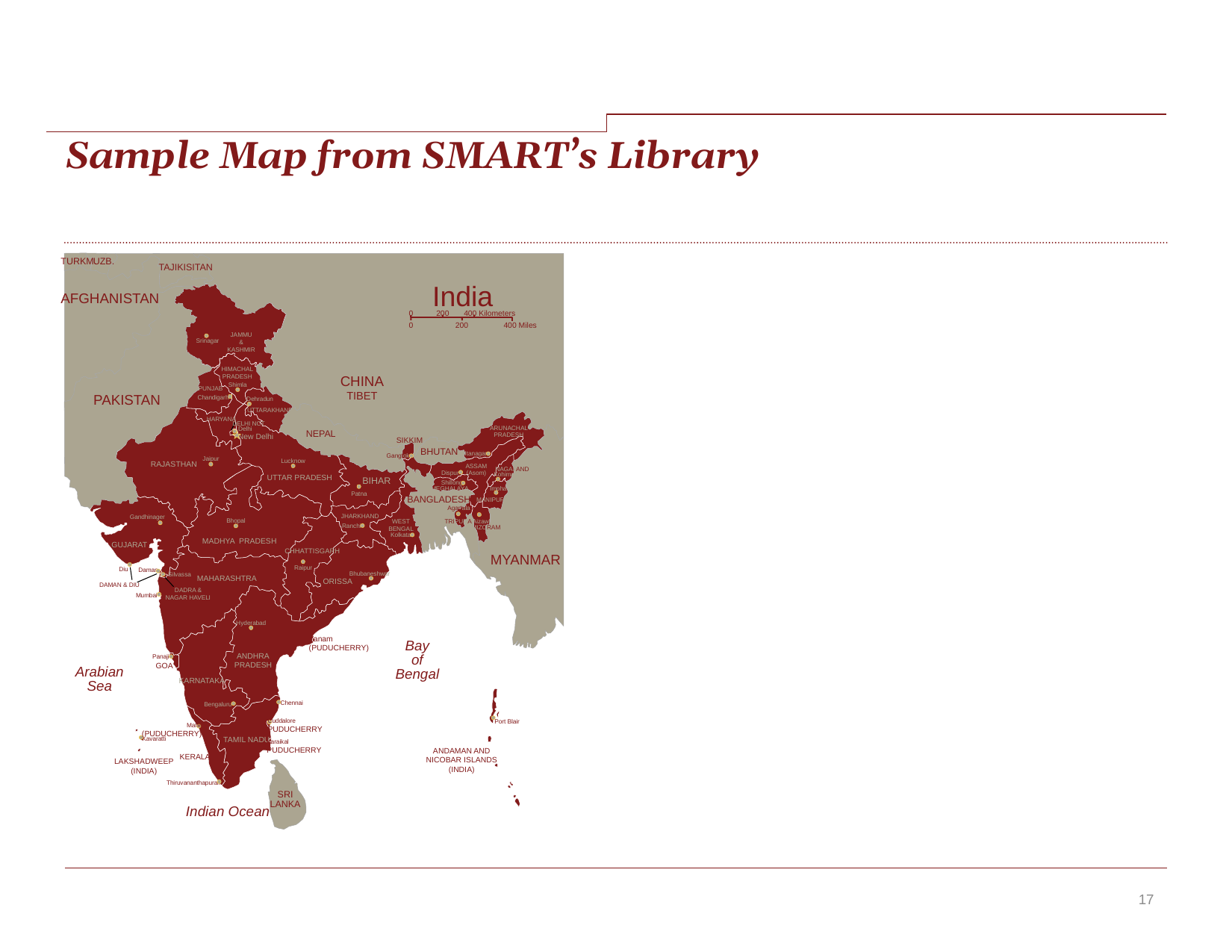

# Sample Map from SMART’s Library

UZB.
TURKM.
TAJIKISITAN
AFGHANISTAN
CHINA
TIBET
PAKISTAN
NEPAL
BHUTAN
BANGLADESH
MYANMAR
SRI
LANKA
India
0
200
400 Kilometers

0
200
400 Miles

JAMMU
&
KASHMIR
HIMACHAL
PRADESH
PUNJAB
UTTARAKHAND
HARYANA
DELHI NCT

ARUNACHAL
PRADESH
SIKKIM
RAJASTHAN
ASSAM
(Asom)
NAGALAND
UTTAR PRADESH
BIHAR
MEGHALAYA
MANIPUR
JHARKHAND
TRIPURA
WEST
BENGAL
MIZORAM
MADHYA  PRADESH
GUJARAT
CHHATTISGARH

MAHARASHTRA

ORISSA

DAMAN & DIU
DADRA &
NAGAR HAVELI
Yanam
(PUDUCHERRY)
ANDHRA
PRADESH
GOA
KARNATAKA
Cuddalore
PUDUCHERRY
Mahe
(PUDUCHERRY)
TAMIL NADU
Karaikal
PUDUCHERRY
ANDAMAN AND
NICOBAR ISLANDS
(INDIA)
KERALA
LAKSHADWEEP
(INDIA)

Srinagar
Shimla
Chandigarh
Dehradun
Delhi
Itanagar
Gangtok
Jaipur
Lucknow
Dispur
Kohima
Shillong
Imphal
Patna
Agartala
Gandhinager
Bhopal
Aizawl
Ranchi
Kolkata
Raipur
Diu
Daman
Bhubaneshwar
Silvassa
Mumbai
Hyderabad
Panaji
Chennai
Bengaluru
Port Blair
Kavaratti
Thiruvananthapuram

New Delhi
Bay
of
Bengal
Arabian
Sea
Indian Ocean
17